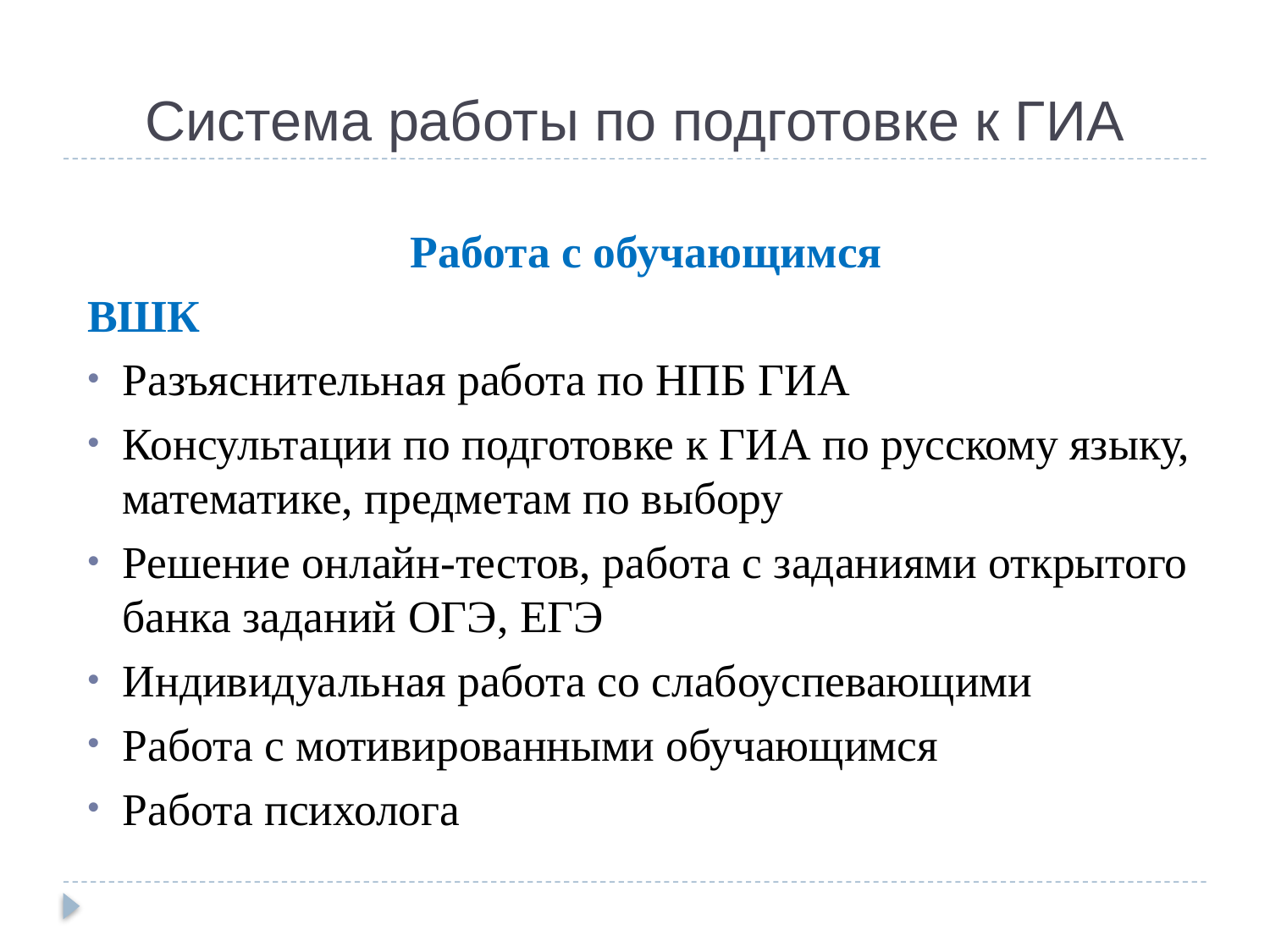

# Система работы по подготовке к ГИА
Работа с обучающимся
ВШК
Разъяснительная работа по НПБ ГИА
Консультации по подготовке к ГИА по русскому языку, математике, предметам по выбору
Решение онлайн-тестов, работа с заданиями открытого банка заданий ОГЭ, ЕГЭ
Индивидуальная работа со слабоуспевающими
Работа с мотивированными обучающимся
Работа психолога